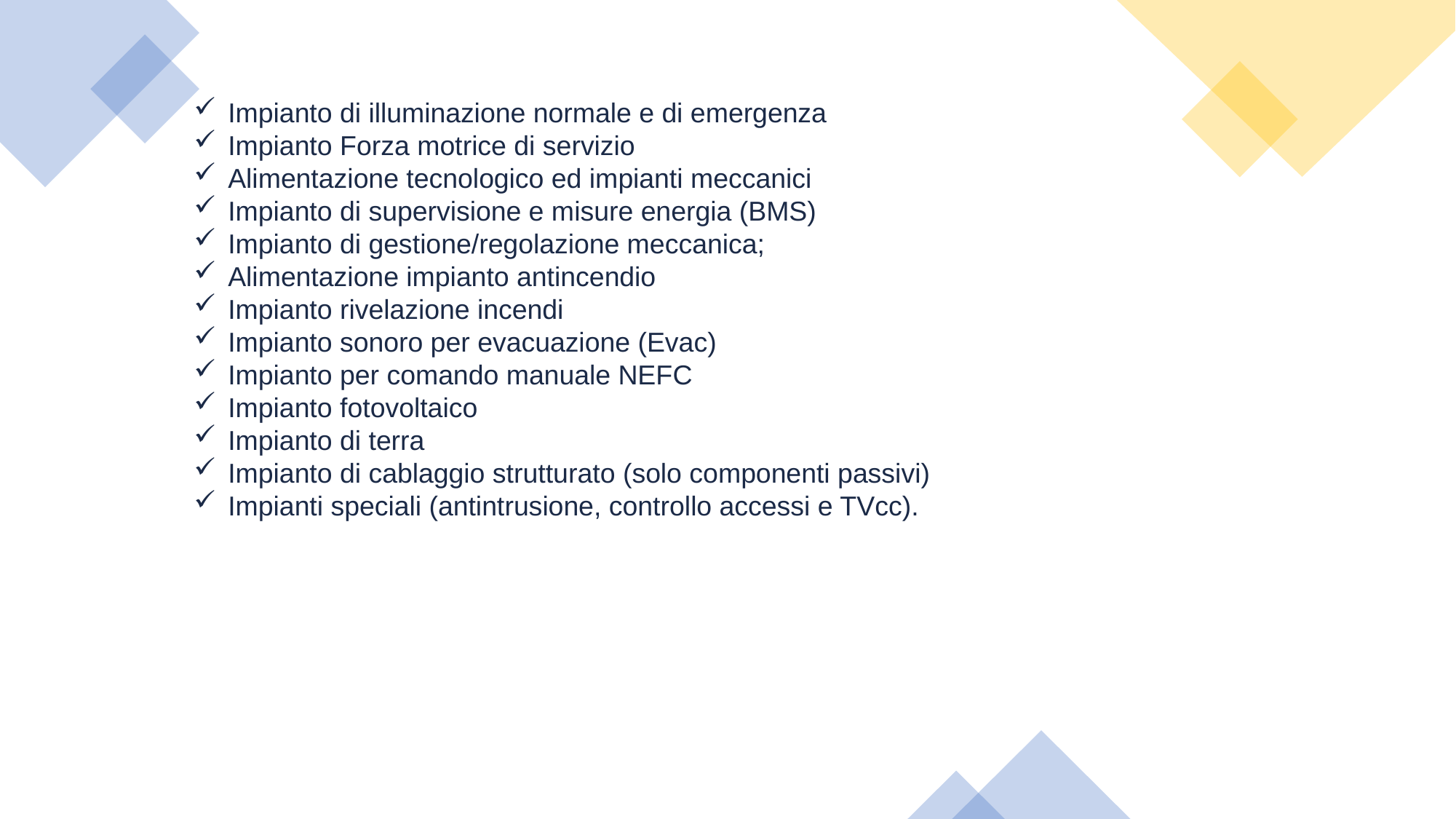

Impianto di illuminazione normale e di emergenza
Impianto Forza motrice di servizio
Alimentazione tecnologico ed impianti meccanici
Impianto di supervisione e misure energia (BMS)
Impianto di gestione/regolazione meccanica;
Alimentazione impianto antincendio
Impianto rivelazione incendi
Impianto sonoro per evacuazione (Evac)
Impianto per comando manuale NEFC
Impianto fotovoltaico
Impianto di terra
Impianto di cablaggio strutturato (solo componenti passivi)
Impianti speciali (antintrusione, controllo accessi e TVcc).